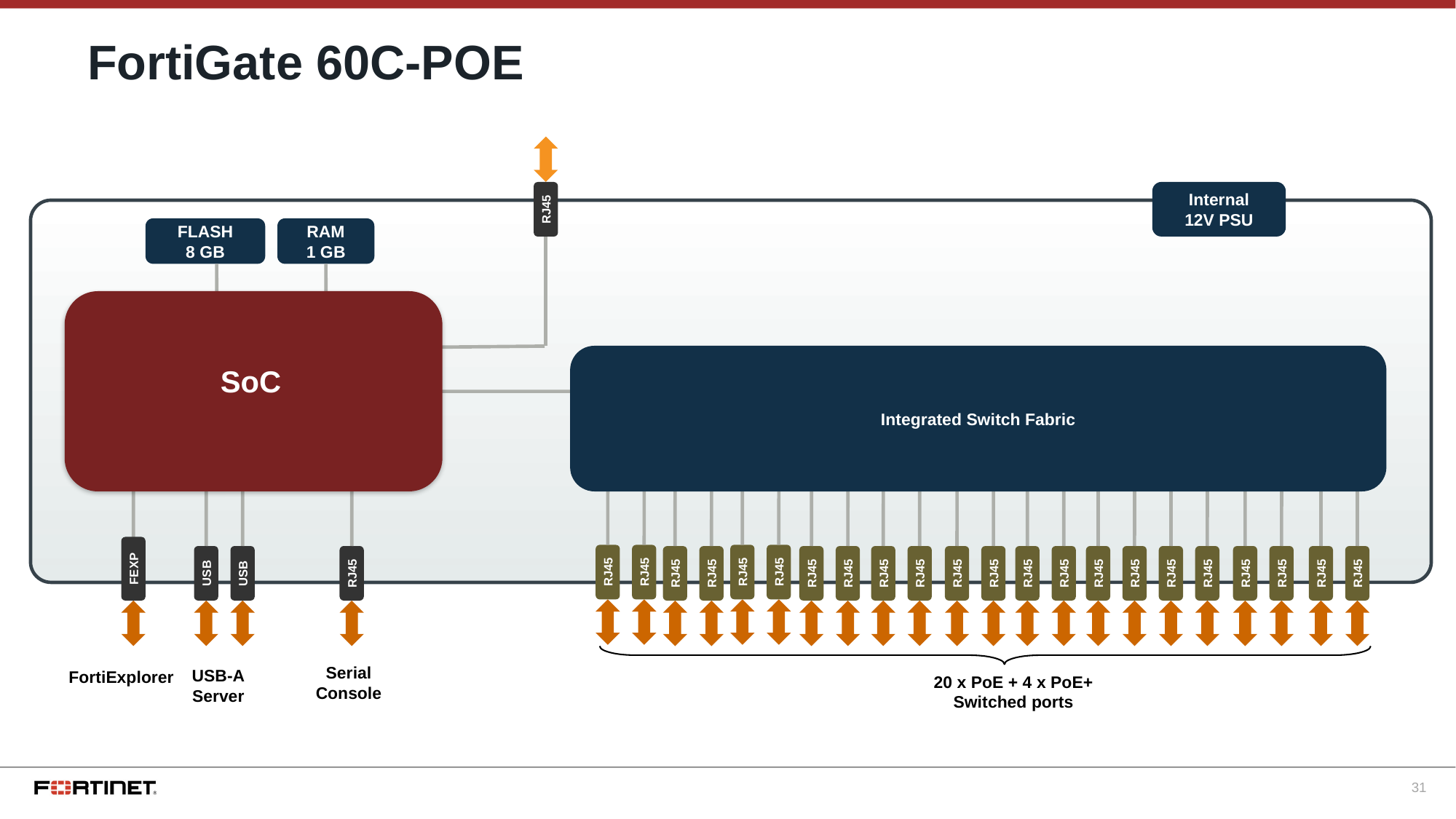

# FortiGate 60C-POE

Internal
12V PSU
RJ45

FLASH
8 GB
RAM
1 GB

SoC

Integrated Switch Fabric

FEXP
RJ45
RJ45
RJ45
RJ45
USB
RJ45
RJ45
RJ45
RJ45
RJ45
RJ45
RJ45
RJ45
RJ45
RJ45
RJ45
RJ45
RJ45
RJ45
RJ45
RJ45
RJ45
USB
RJ45
RJ45

Serial
Console
USB-A
Server
FortiExplorer
20 x PoE + 4 x PoE+
Switched ports